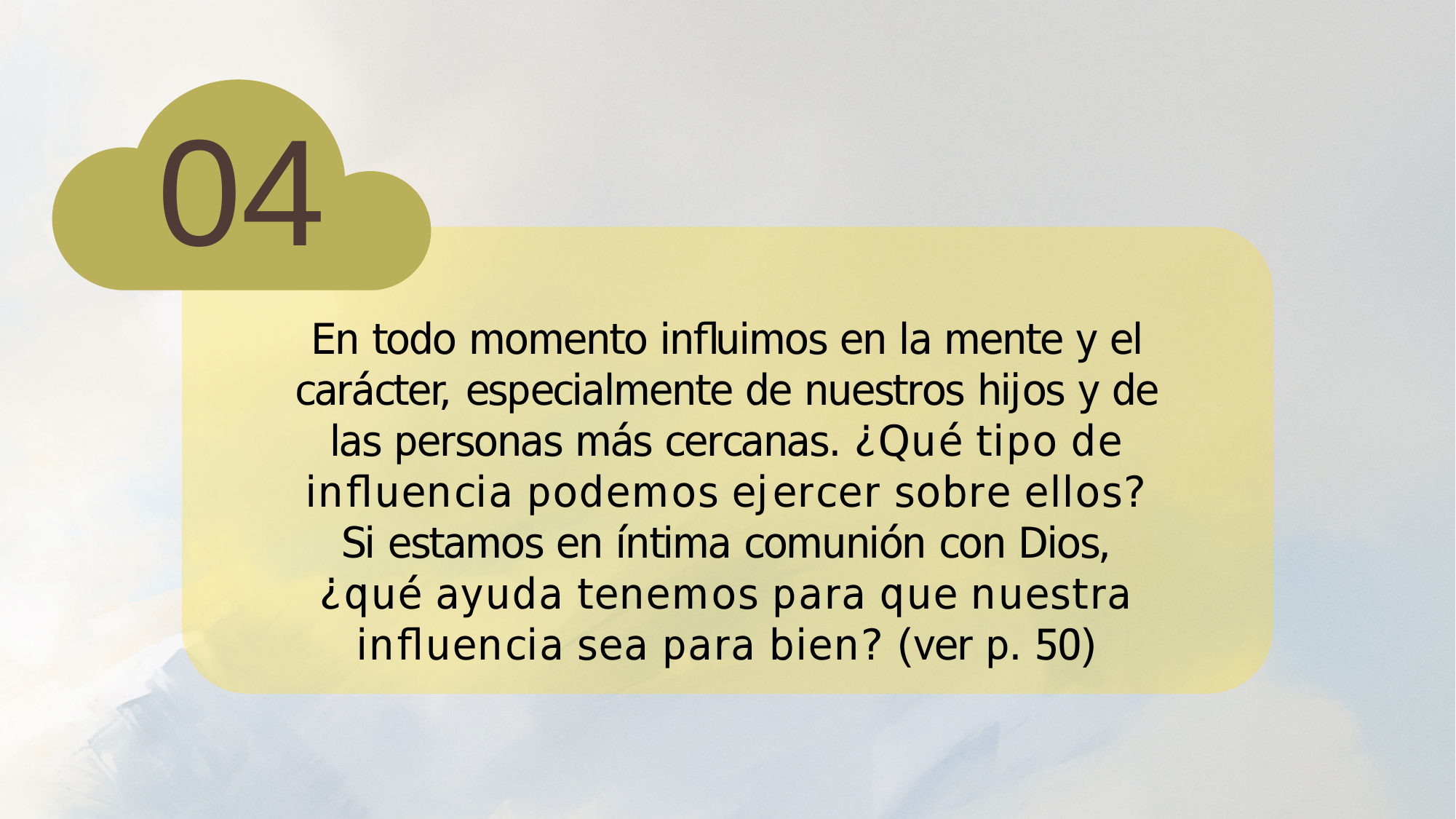

04

En todo momento influimos en la mente y el carácter, especialmente de nuestros hijos y de las personas más cercanas. ¿Qué tipo de influencia podemos ejercer sobre ellos? Si estamos en íntima comunión con Dios, ¿qué ayuda tenemos para que nuestra influencia sea para bien? (ver p. 50)